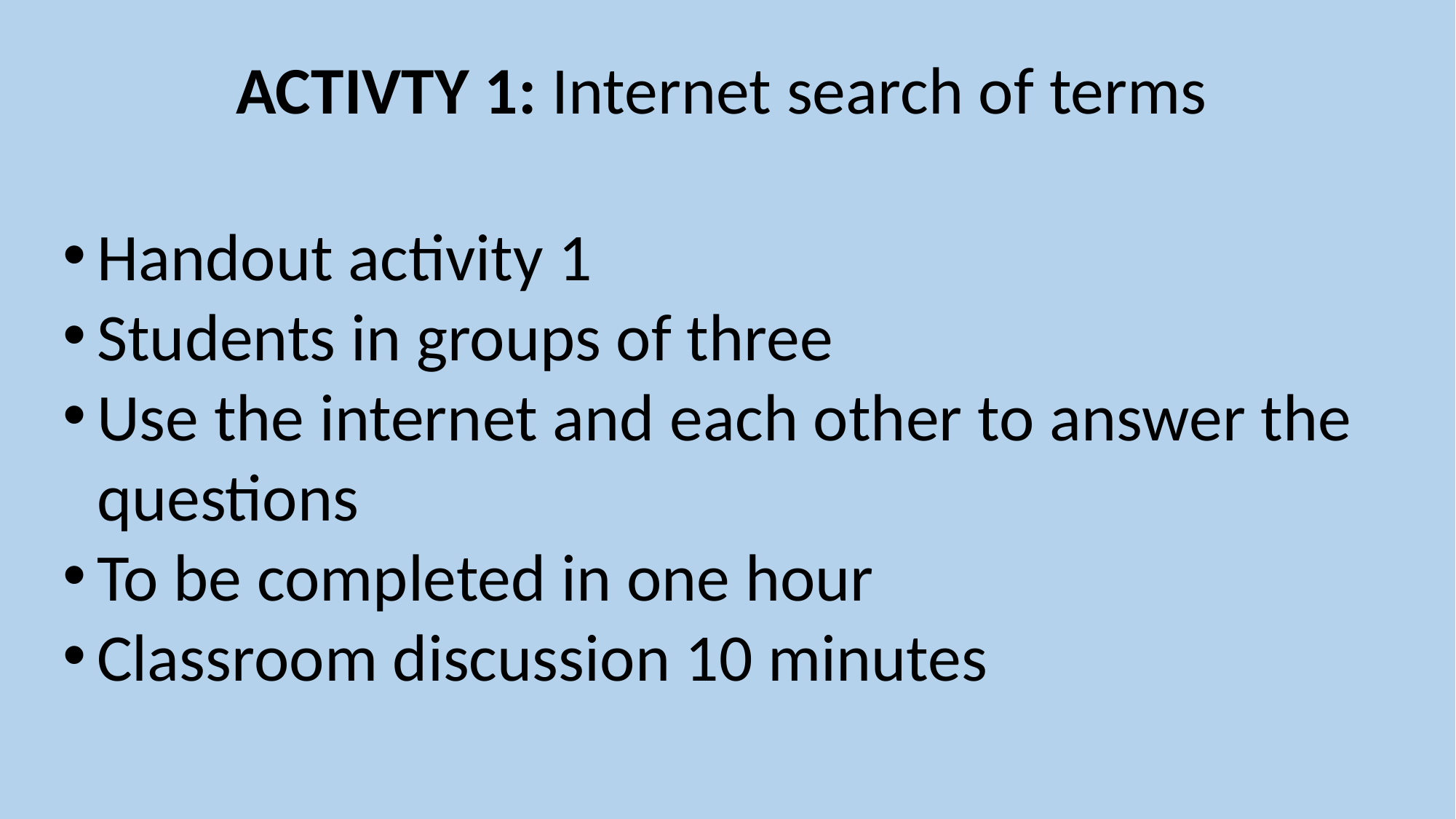

# ACTIVTY 1: Internet search of terms
Handout activity 1
Students in groups of three
Use the internet and each other to answer the questions
To be completed in one hour
Classroom discussion 10 minutes